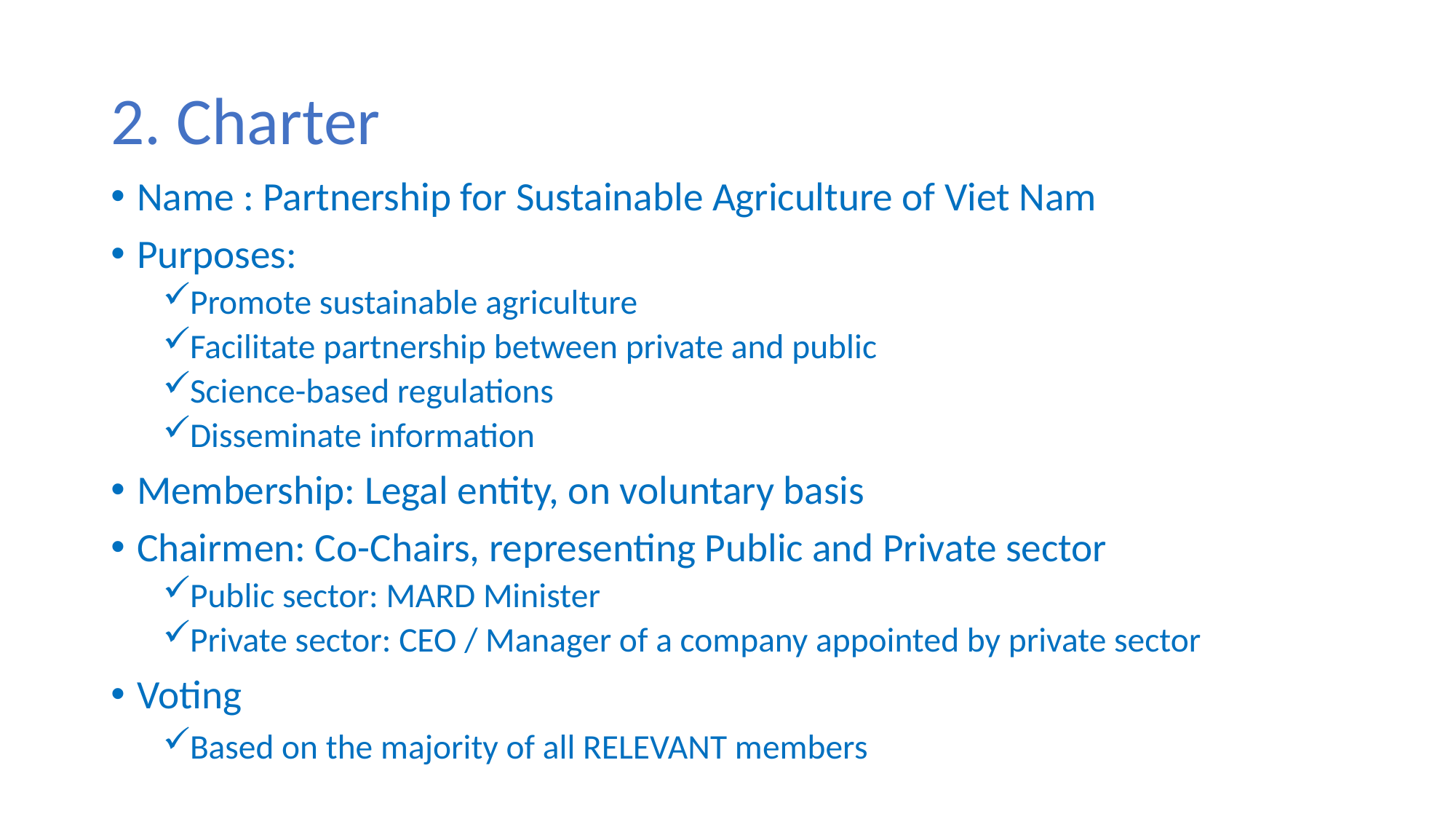

# 2. Charter
Name : Partnership for Sustainable Agriculture of Viet Nam
Purposes:
Promote sustainable agriculture
Facilitate partnership between private and public
Science-based regulations
Disseminate information
Membership: Legal entity, on voluntary basis
Chairmen: Co-Chairs, representing Public and Private sector
Public sector: MARD Minister
Private sector: CEO / Manager of a company appointed by private sector
Voting
Based on the majority of all RELEVANT members